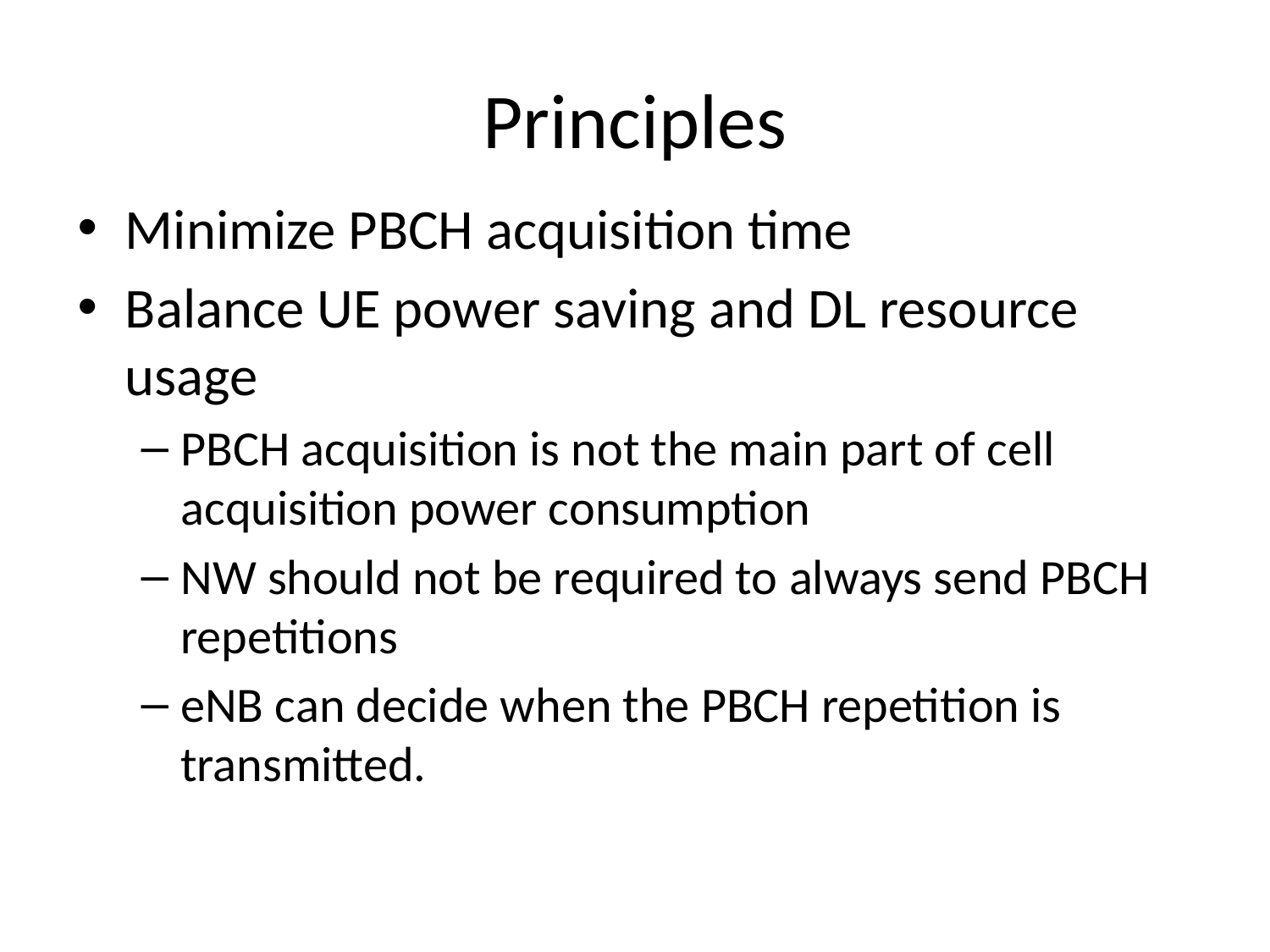

# Principles
Minimize PBCH acquisition time
Balance UE power saving and DL resource usage
PBCH acquisition is not the main part of cell acquisition power consumption
NW should not be required to always send PBCH repetitions
eNB can decide when the PBCH repetition is transmitted.